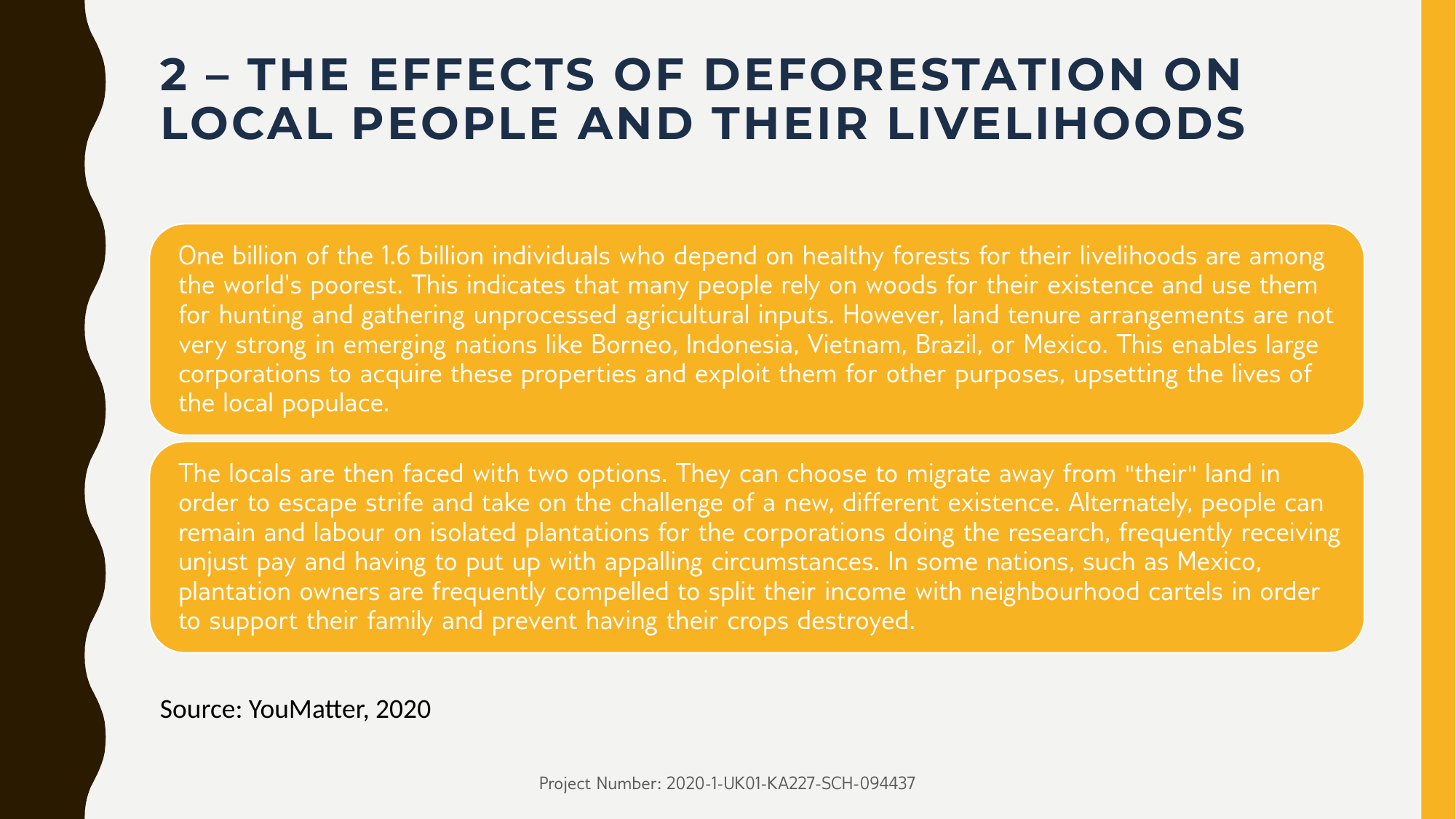

# 2 – The Effects of Deforestation on Local People and Their Livelihoods
One billion of the 1.6 billion individuals who depend on healthy forests for their livelihoods are among the world's poorest. This indicates that many people rely on woods for their existence and use them for hunting and gathering unprocessed agricultural inputs. However, land tenure arrangements are not very strong in emerging nations like Borneo, Indonesia, Vietnam, Brazil, or Mexico. This enables large corporations to acquire these properties and exploit them for other purposes, upsetting the lives of the local populace.
The locals are then faced with two options. They can choose to migrate away from "their" land in order to escape strife and take on the challenge of a new, different existence. Alternately, people can remain and labour on isolated plantations for the corporations doing the research, frequently receiving unjust pay and having to put up with appalling circumstances. In some nations, such as Mexico, plantation owners are frequently compelled to split their income with neighbourhood cartels in order to support their family and prevent having their crops destroyed.
Source: YouMatter, 2020
Project Number: 2020-1-UK01-KA227-SCH-094437